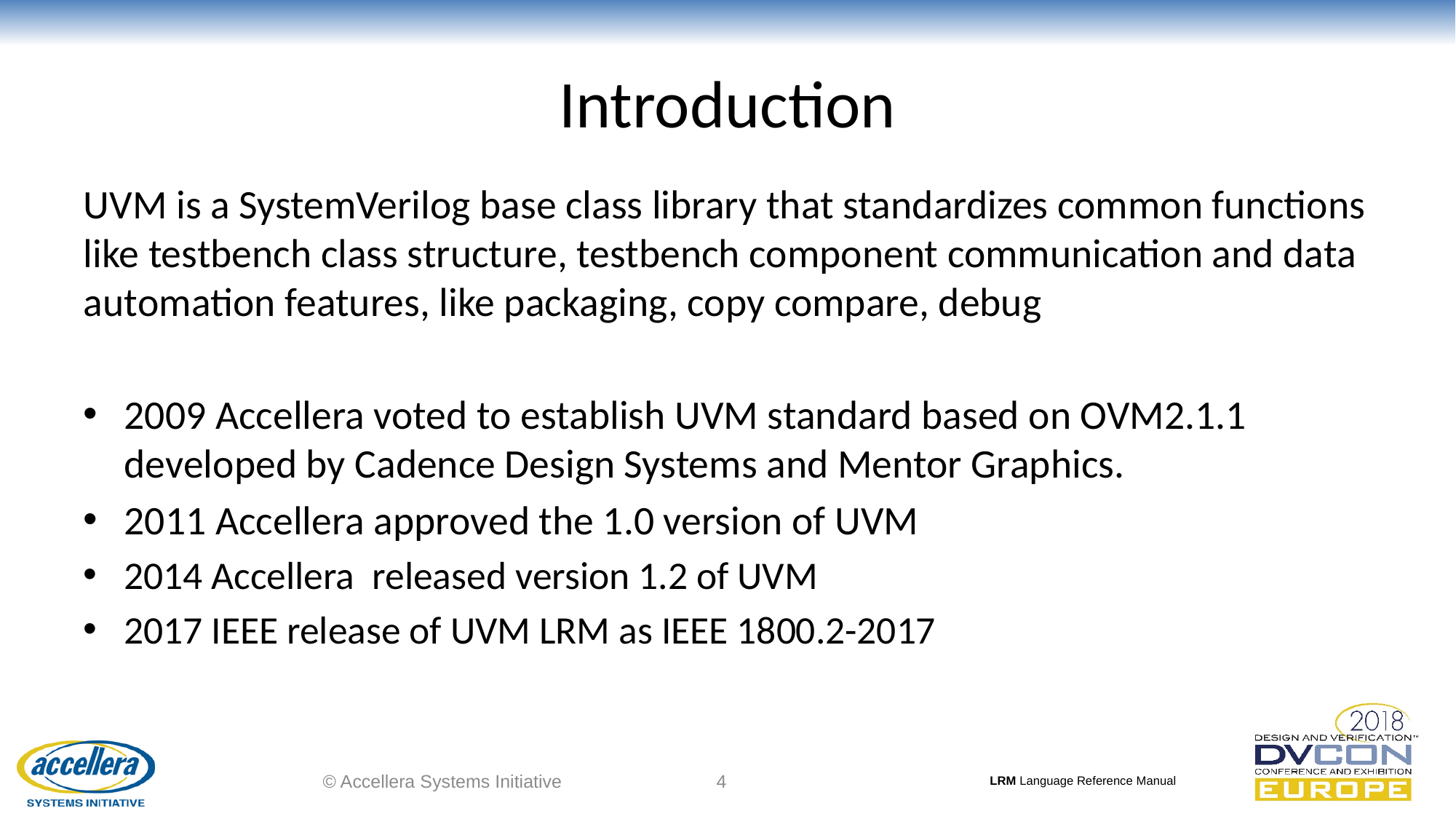

# Introduction
UVM is a SystemVerilog base class library that standardizes common functions like testbench class structure, testbench component communication and data automation features, like packaging, copy compare, debug

2009 Accellera voted to establish UVM standard based on OVM2.1.1 developed by Cadence Design Systems and Mentor Graphics.
2011 Accellera approved the 1.0 version of UVM
2014 Accellera  released version 1.2 of UVM
2017 IEEE release of UVM LRM as IEEE 1800.2-2017

© Accellera Systems Initiative
4
LRM Language Reference Manual